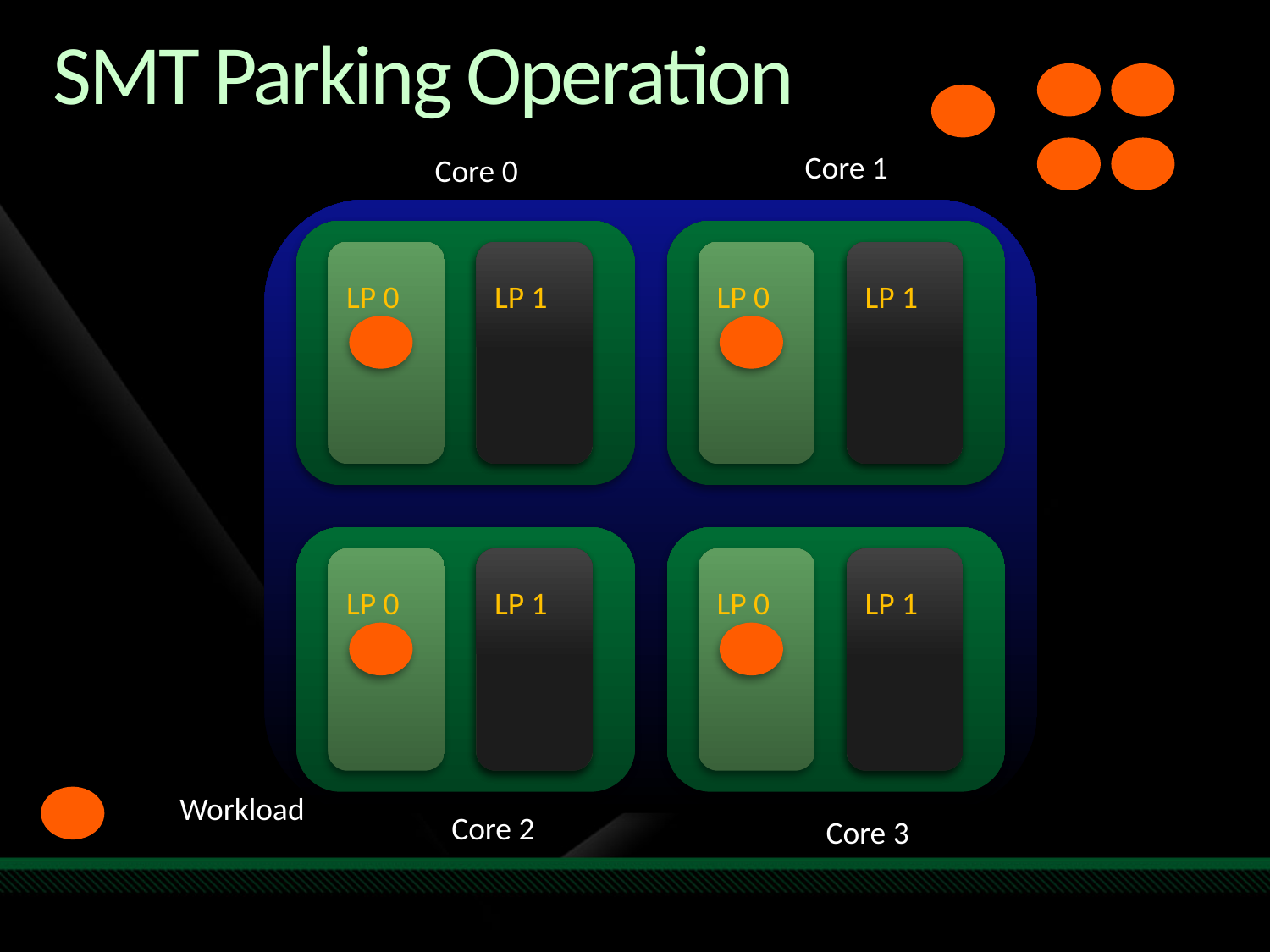

# SMT Parking Operation

Core 1
Core 0

LP 0

LP 1

LP 1

LP 0

LP 1

LP 1

LP 0

LP 1

LP 1

LP 0

LP 1

LP 1

Workload

Core 2
Core 3